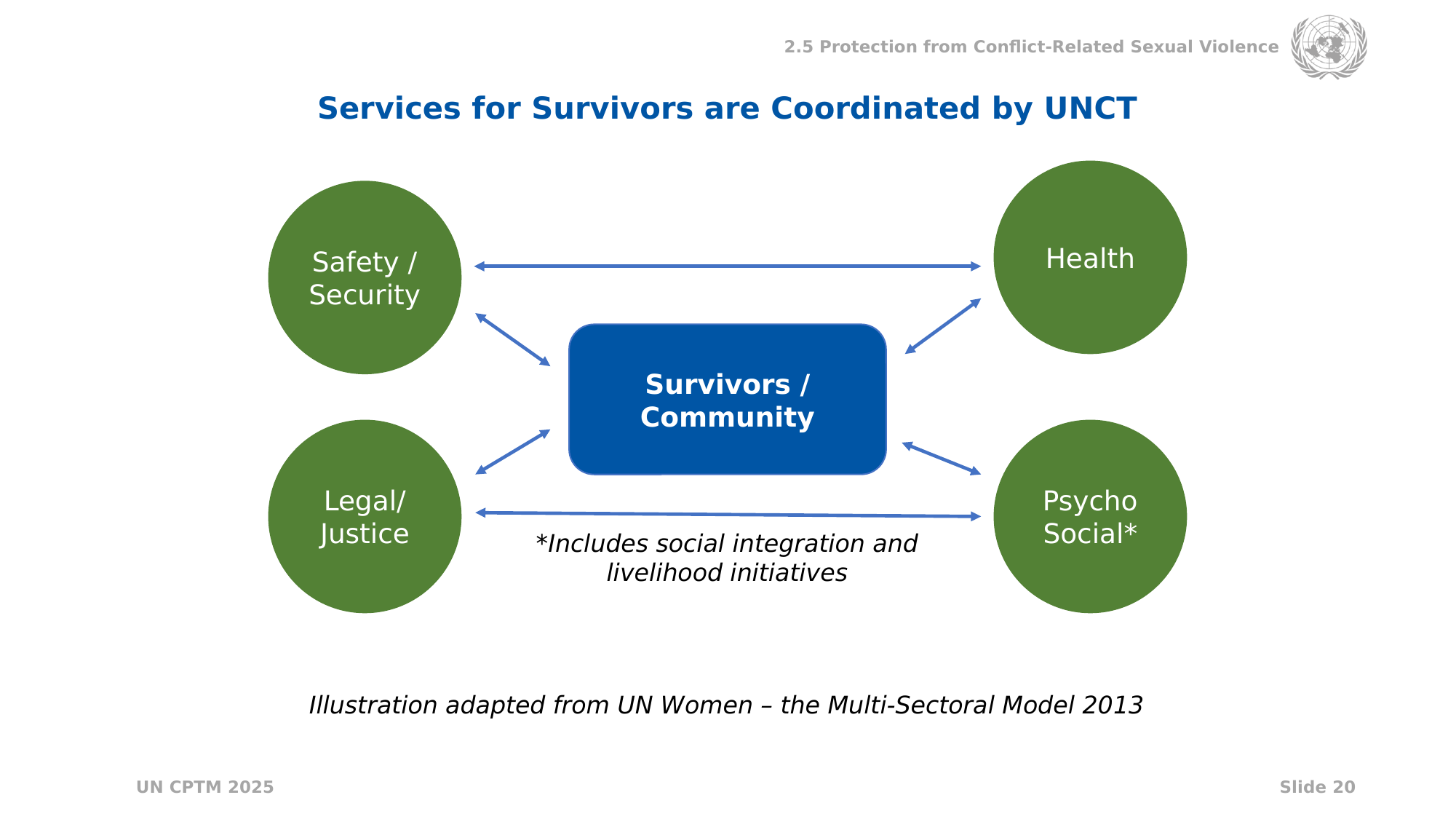

Services for Survivors are Coordinated by UNCT
Health
Safety / Security
Survivors / Community
Legal/
Justice
Psycho Social*
*Includes social integration and livelihood initiatives
Illustration adapted from UN Women – the Multi-Sectoral Model 2013